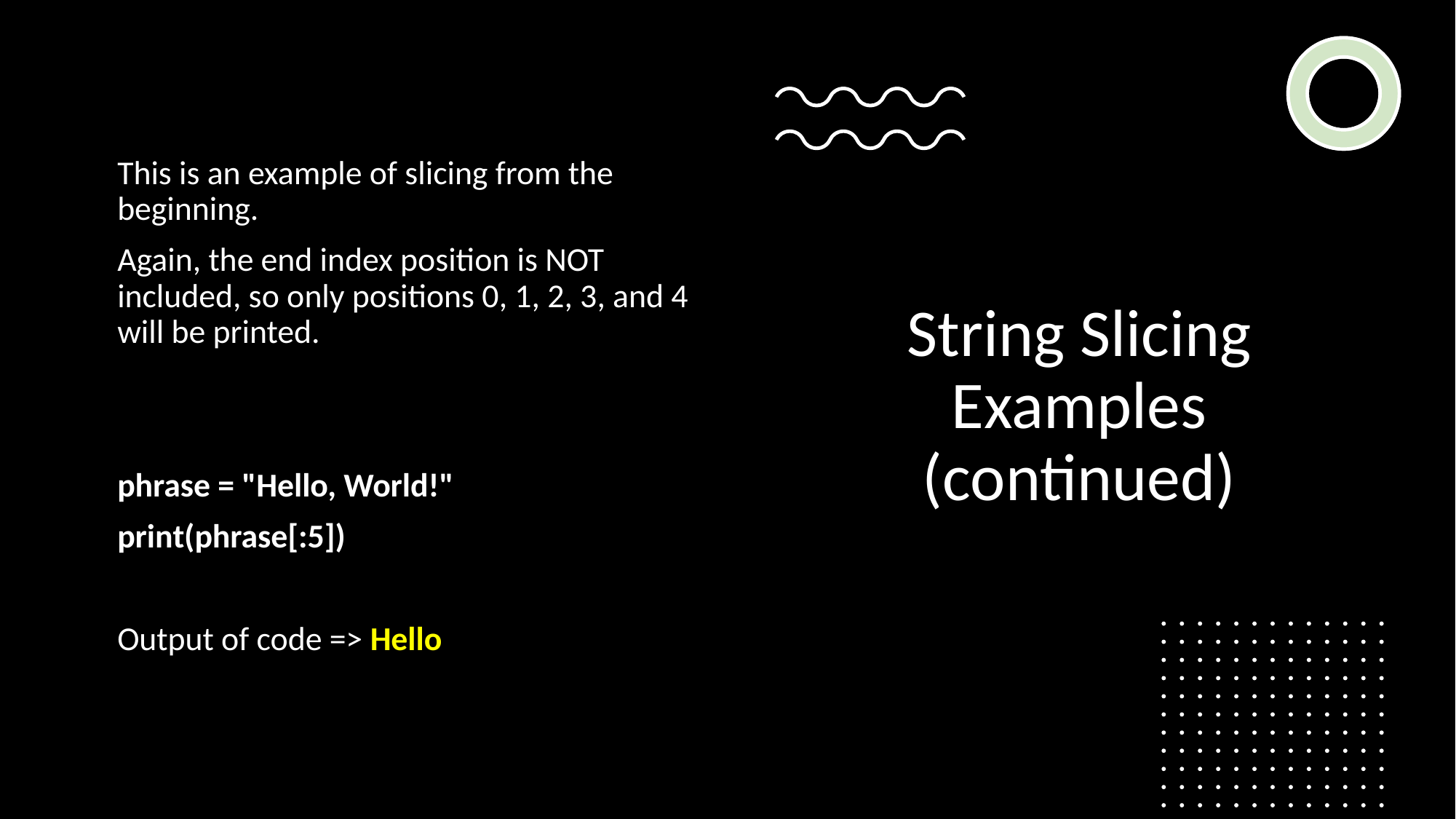

# String Slicing Examples (continued)
This is an example of slicing from the beginning.
Again, the end index position is NOT included, so only positions 0, 1, 2, 3, and 4 will be printed.

phrase = "Hello, World!"
print(phrase[:5])

Output of code => Hello